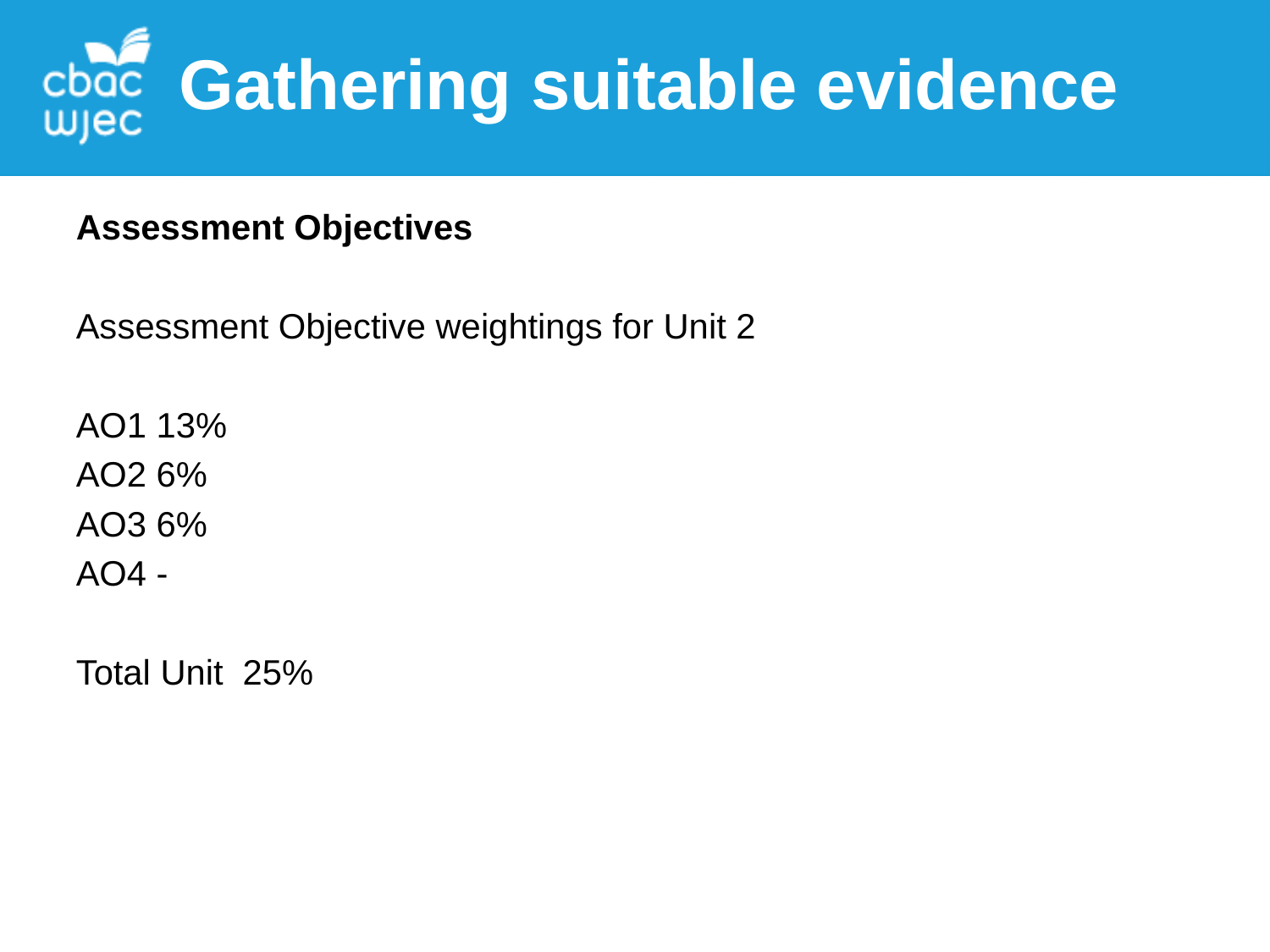

Gathering suitable evidence
Assessment Objectives

Assessment Objective weightings for Unit 2

AO1 13%
AO2 6%
AO3 6%
AO4 -

Total Unit  25%